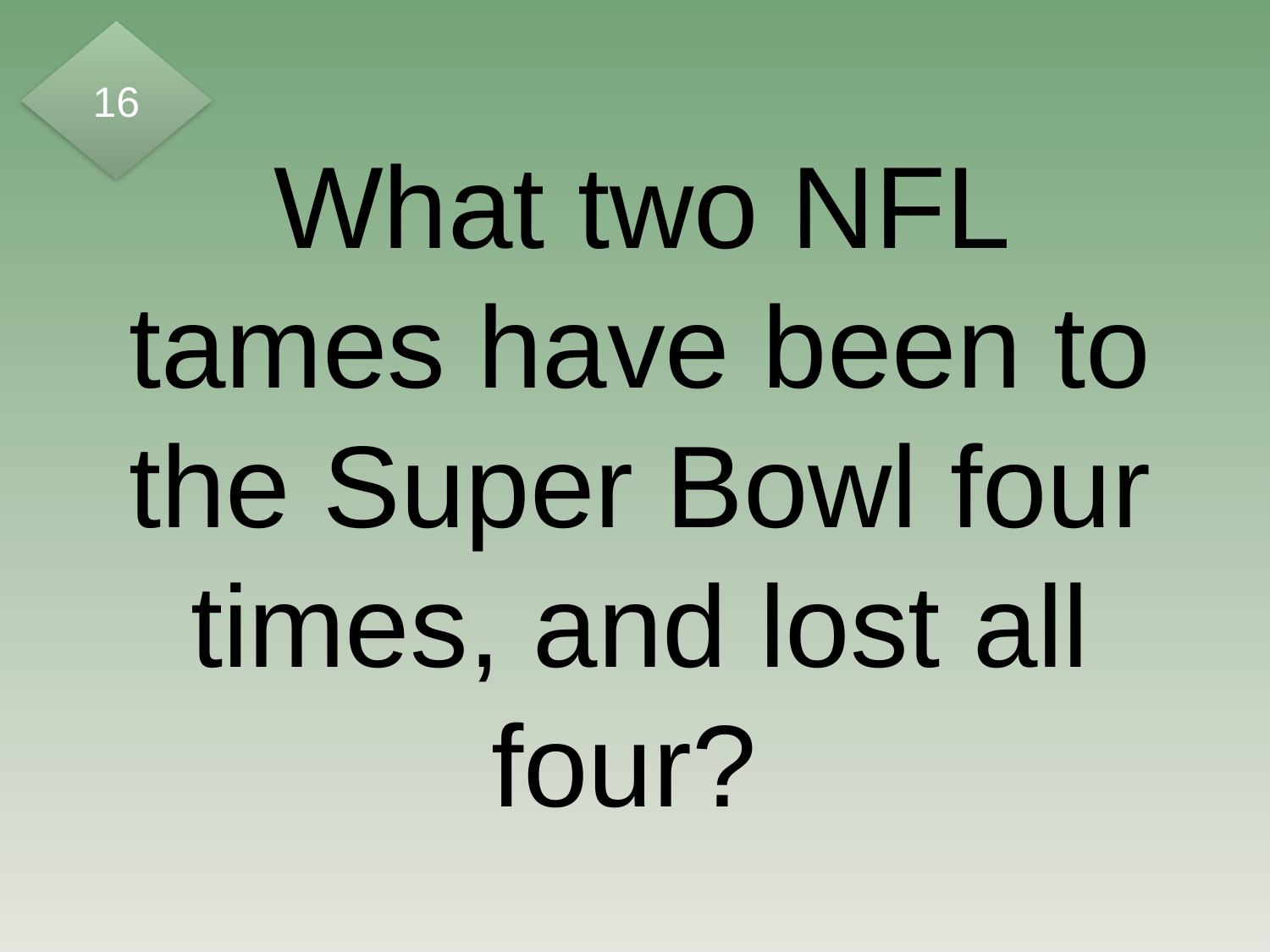

16
# What two NFL tames have been to the Super Bowl four times, and lost all four?